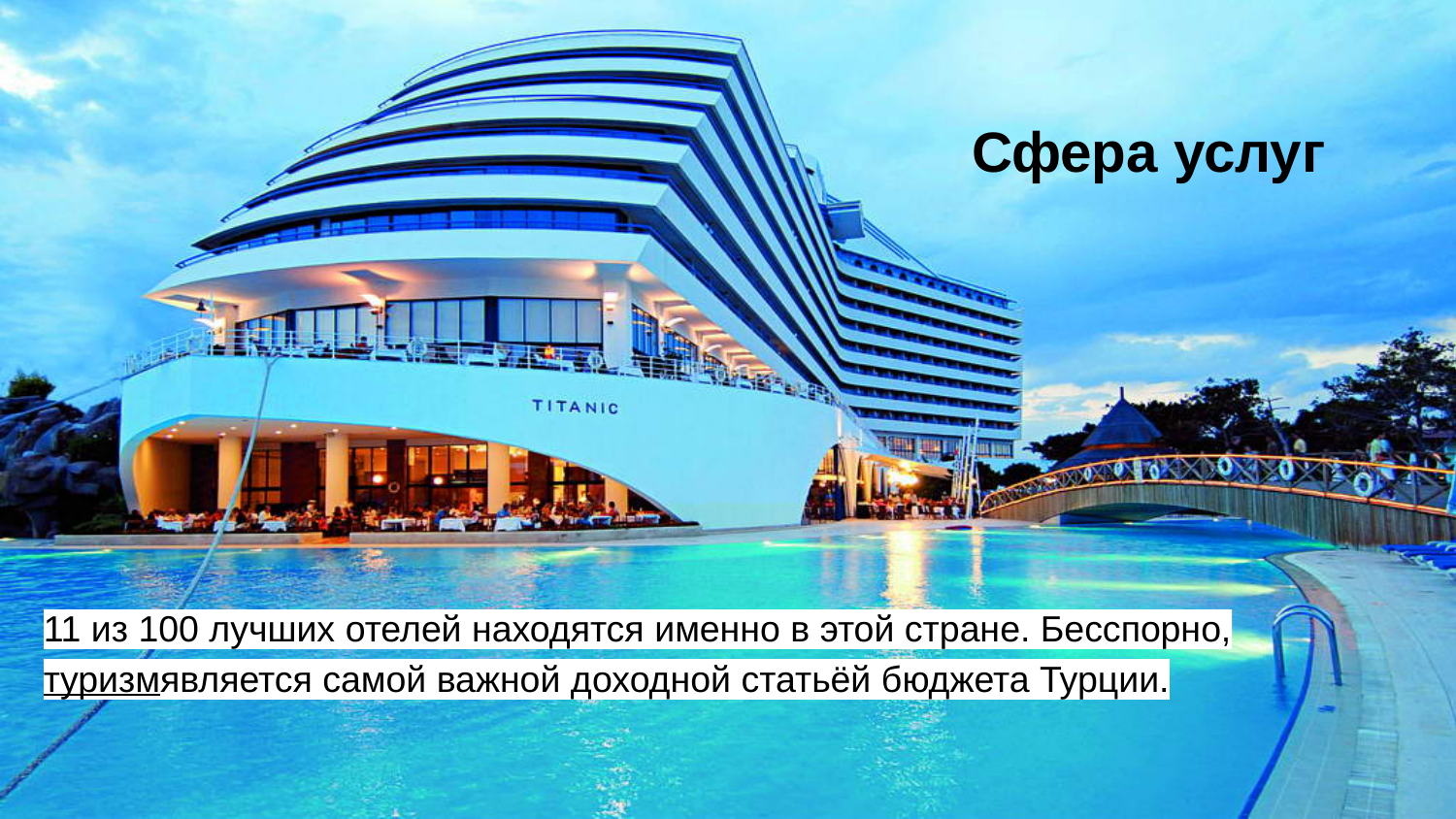

# Сфера услуг

11 из 100 лучших отелей находятся именно в этой стране. Бесспорно, туризмявляется самой важной доходной статьёй бюджета Турции.